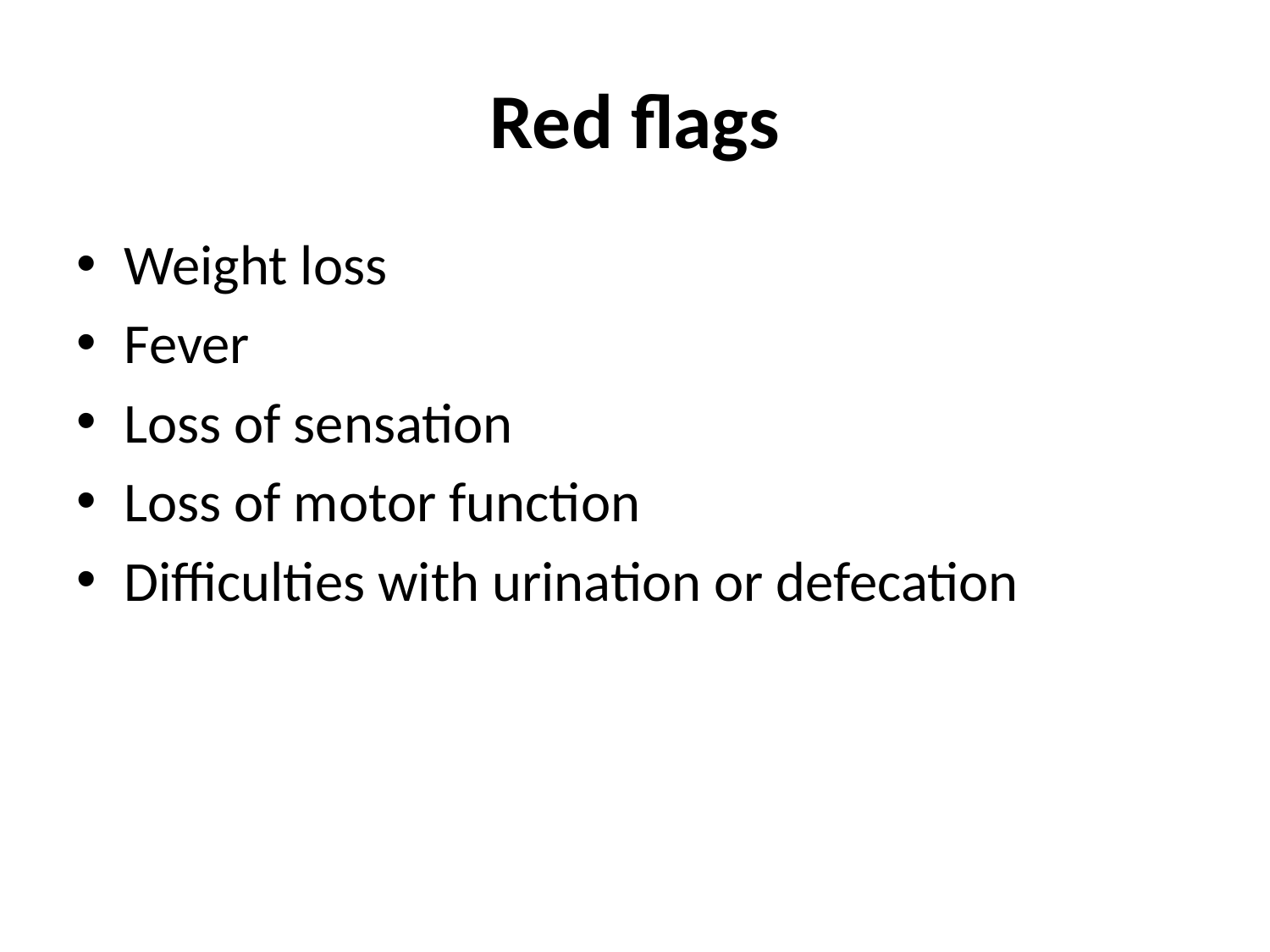

# Red flags
Weight loss
Fever
Loss of sensation
Loss of motor function
Difficulties with urination or defecation